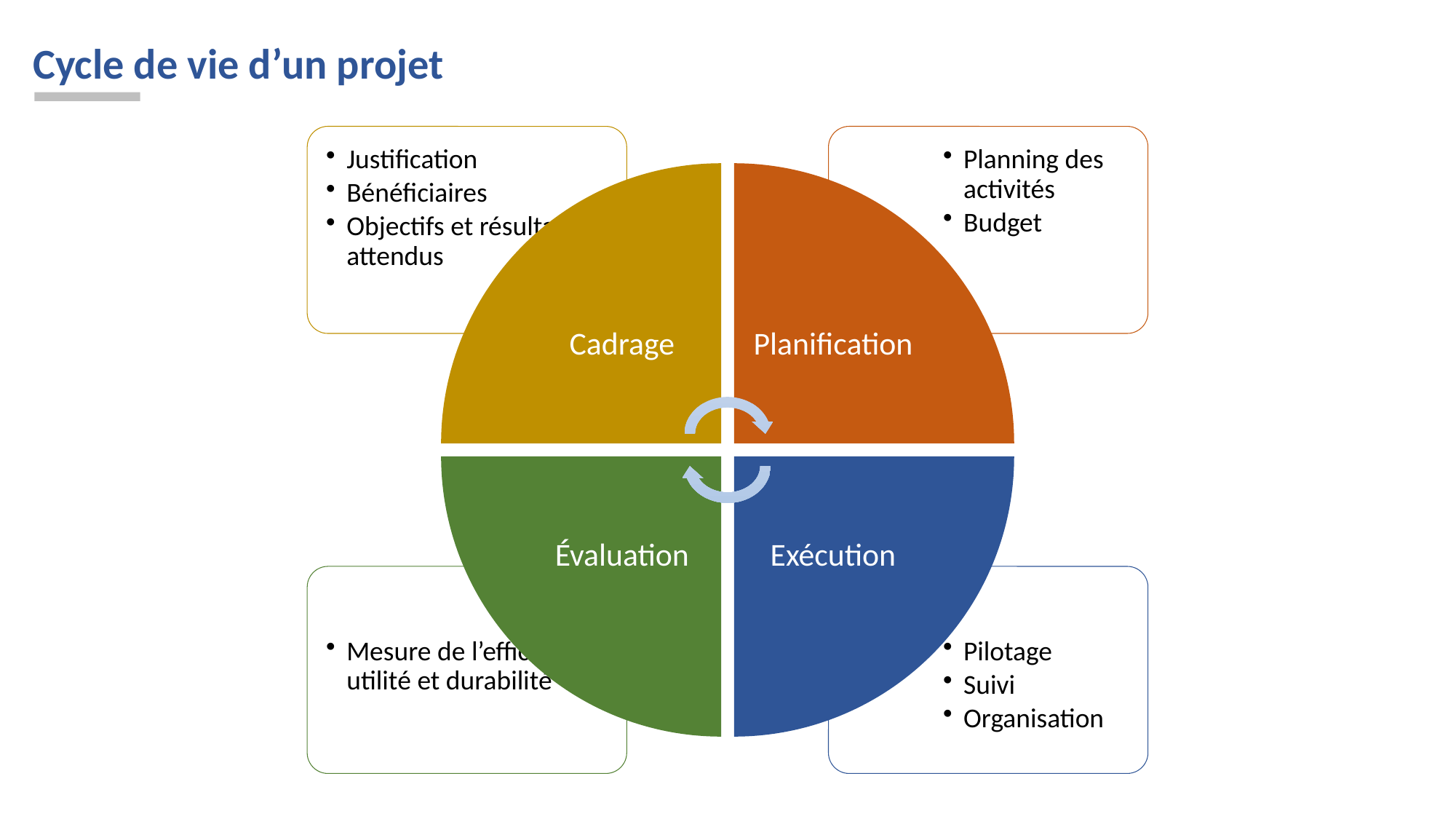

# Cycle de vie d’un projet

Pilotage
Suivi
Organisation
Mesure de l’efficacité, utilité et durabilité
Planning des activités
Budget
Justification
Bénéficiaires
Objectifs et résultats attendus
Cadrage
Planification
Exécution
Évaluation